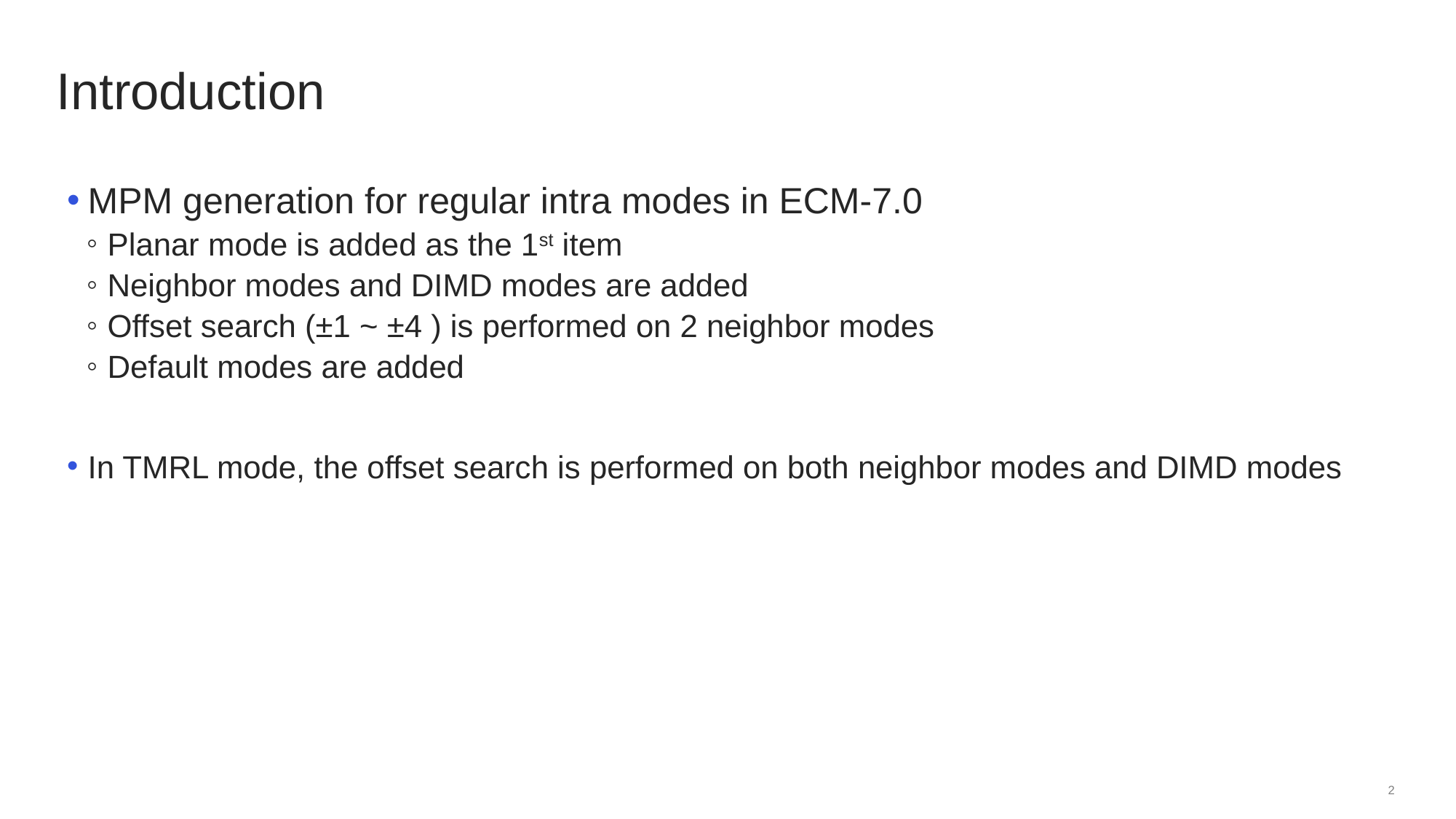

# Introduction
MPM generation for regular intra modes in ECM-7.0
Planar mode is added as the 1st item
Neighbor modes and DIMD modes are added
Offset search (±1 ~ ±4 ) is performed on 2 neighbor modes
Default modes are added

In TMRL mode, the offset search is performed on both neighbor modes and DIMD modes